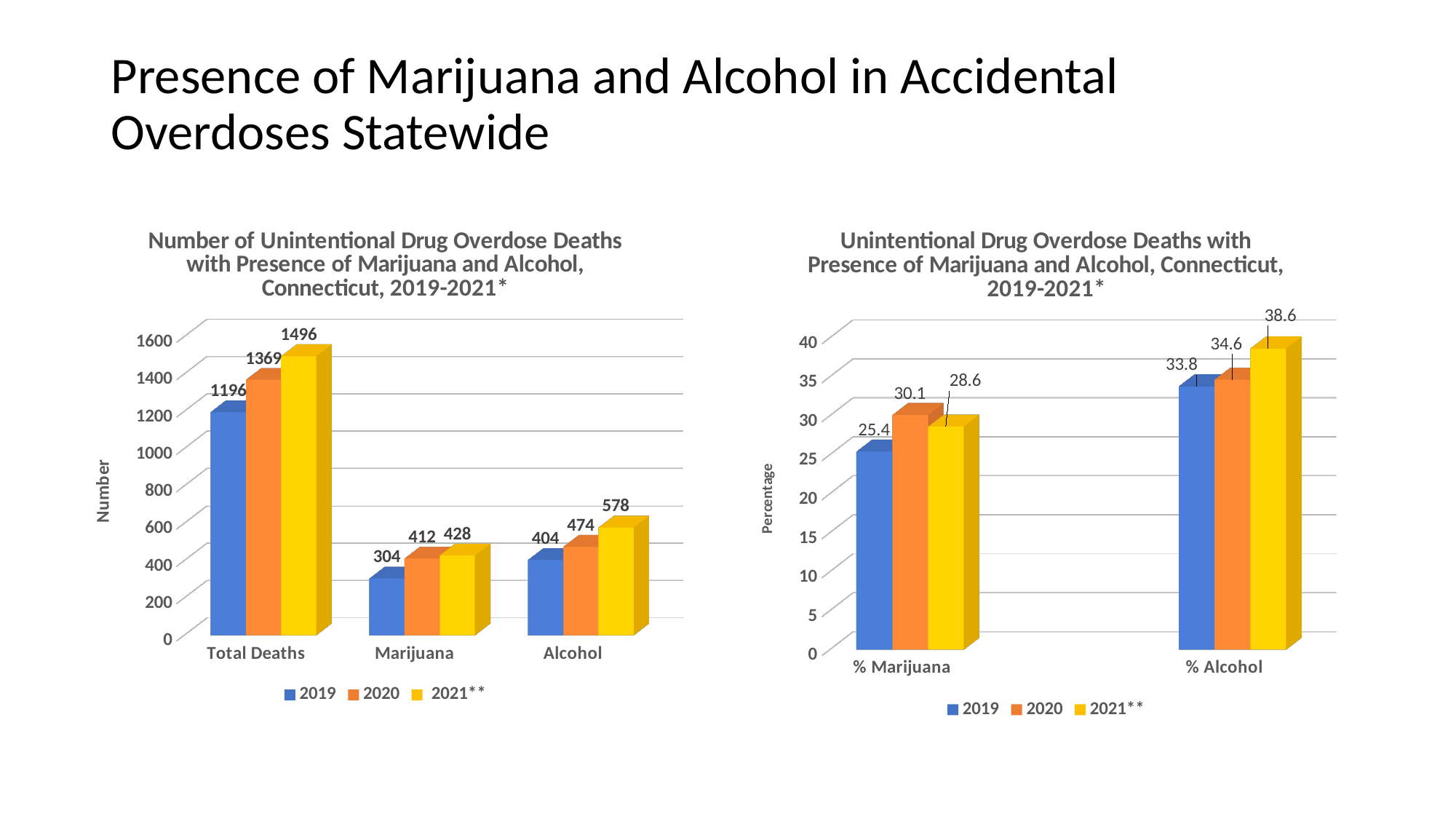

# Presence of Marijuana and Alcohol in Accidental Overdoses Statewide

[unsupported chart]

[unsupported chart]